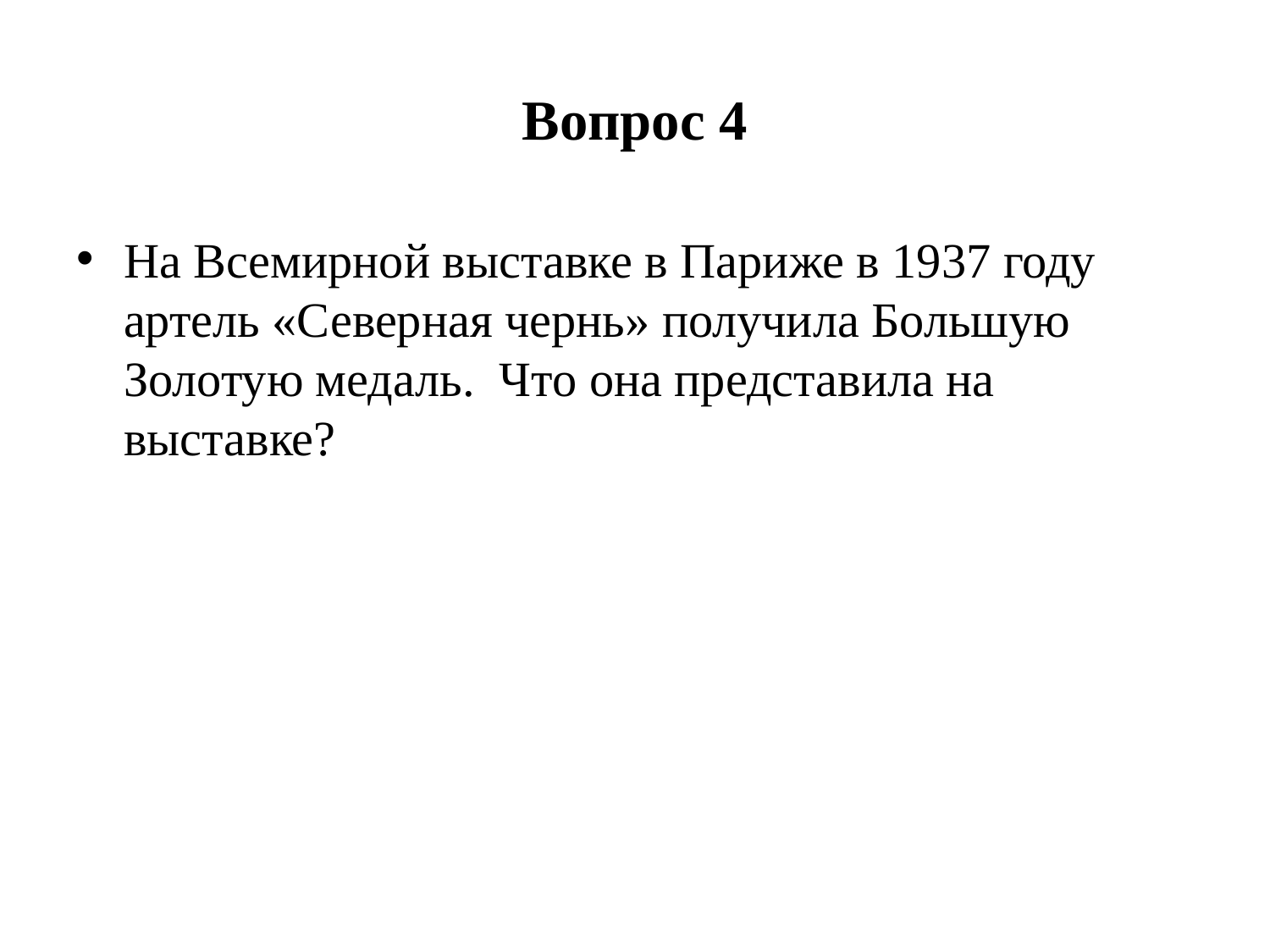

# Вопрос 4
На Всемирной выставке в Париже в 1937 году артель «Северная чернь» получила Большую Золотую медаль.  Что она представила на выставке?